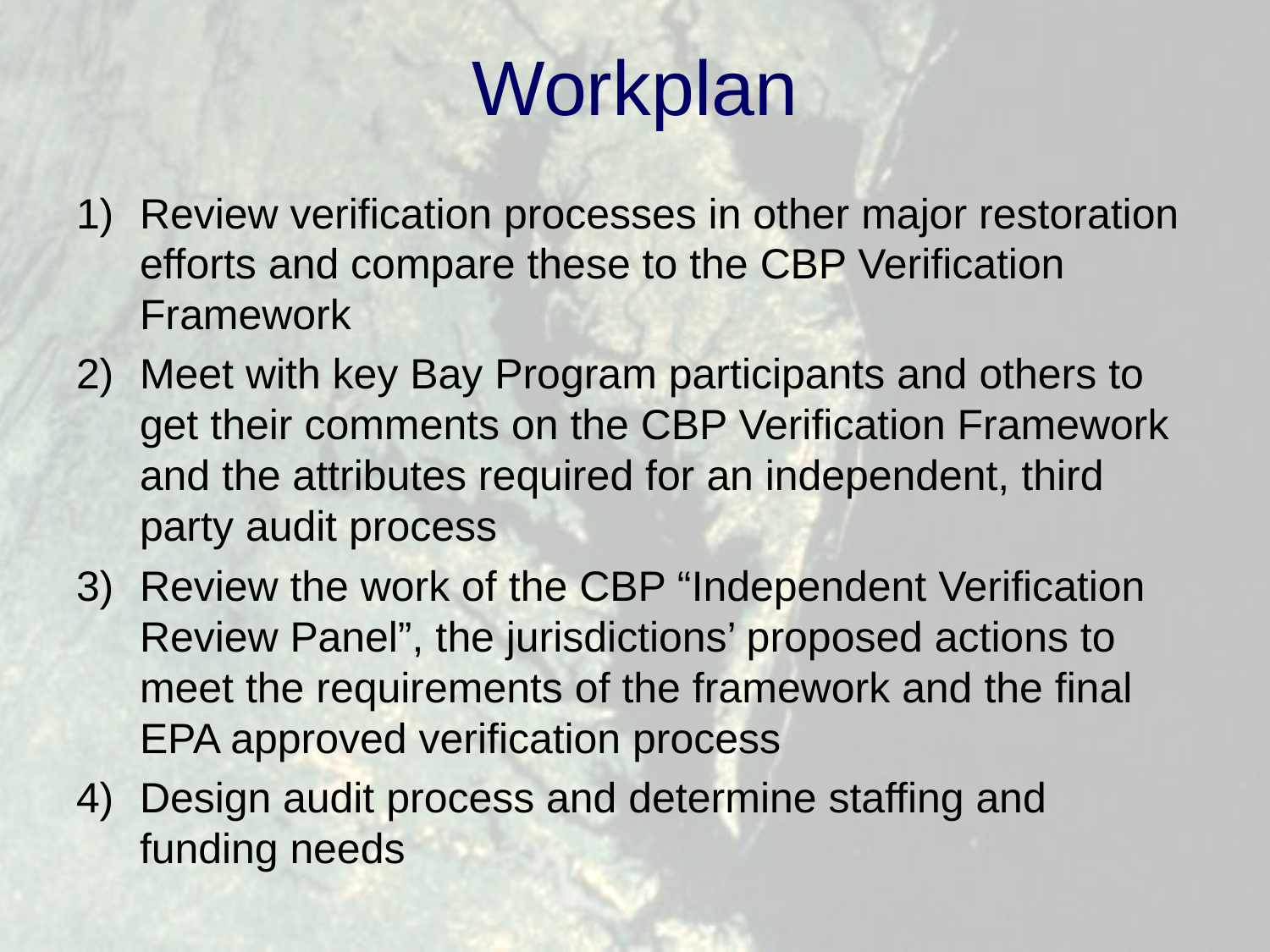

# Workplan
Review verification processes in other major restoration efforts and compare these to the CBP Verification Framework
Meet with key Bay Program participants and others to get their comments on the CBP Verification Framework and the attributes required for an independent, third party audit process
Review the work of the CBP “Independent Verification Review Panel”, the jurisdictions’ proposed actions to meet the requirements of the framework and the final EPA approved verification process
Design audit process and determine staffing and funding needs